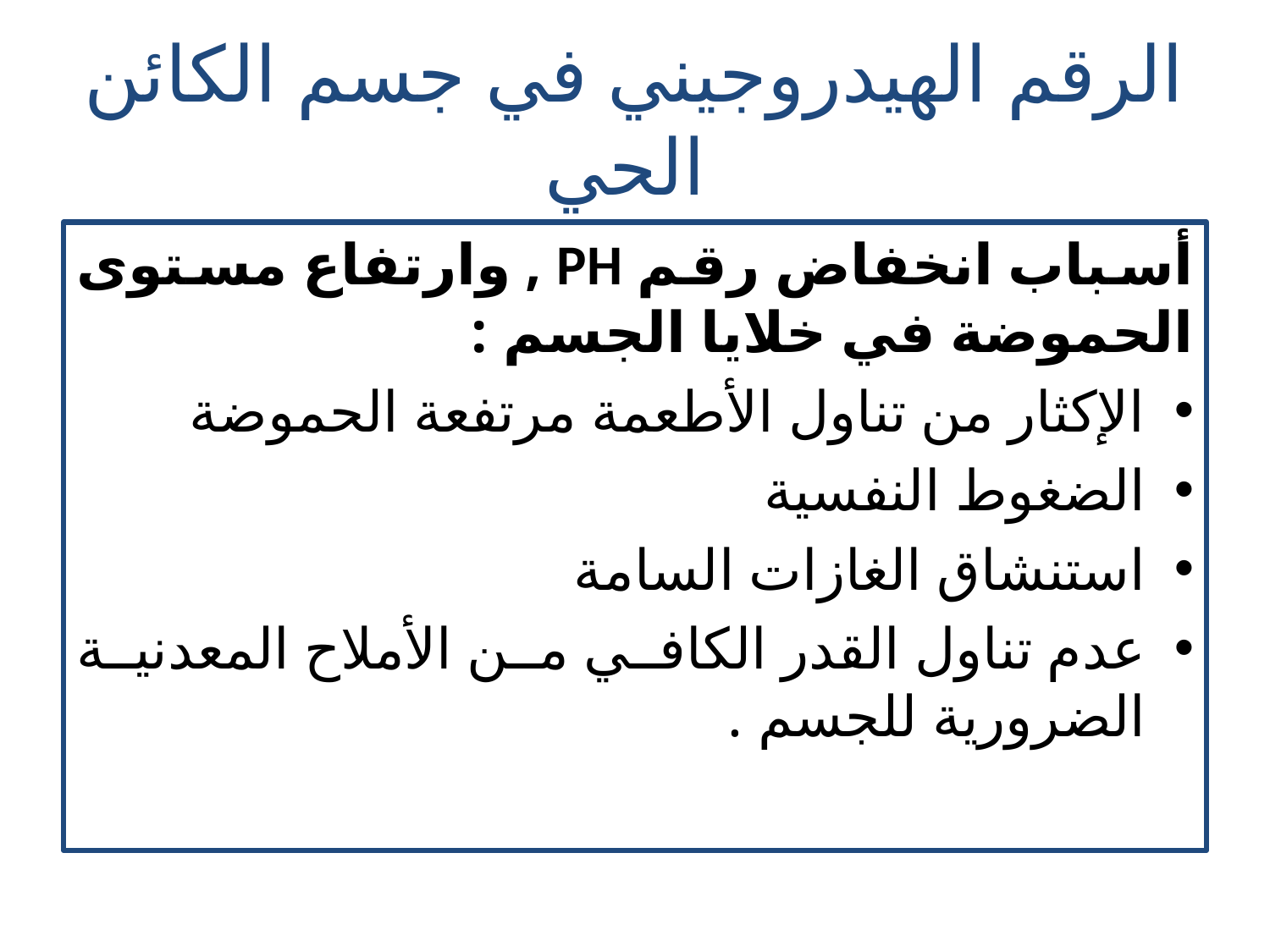

# الرقم الهيدروجيني في جسم الكائن الحي
أسباب انخفاض رقم PH , وارتفاع مستوى الحموضة في خلايا الجسم :
الإكثار من تناول الأطعمة مرتفعة الحموضة
الضغوط النفسية
استنشاق الغازات السامة
عدم تناول القدر الكافي من الأملاح المعدنية الضرورية للجسم .